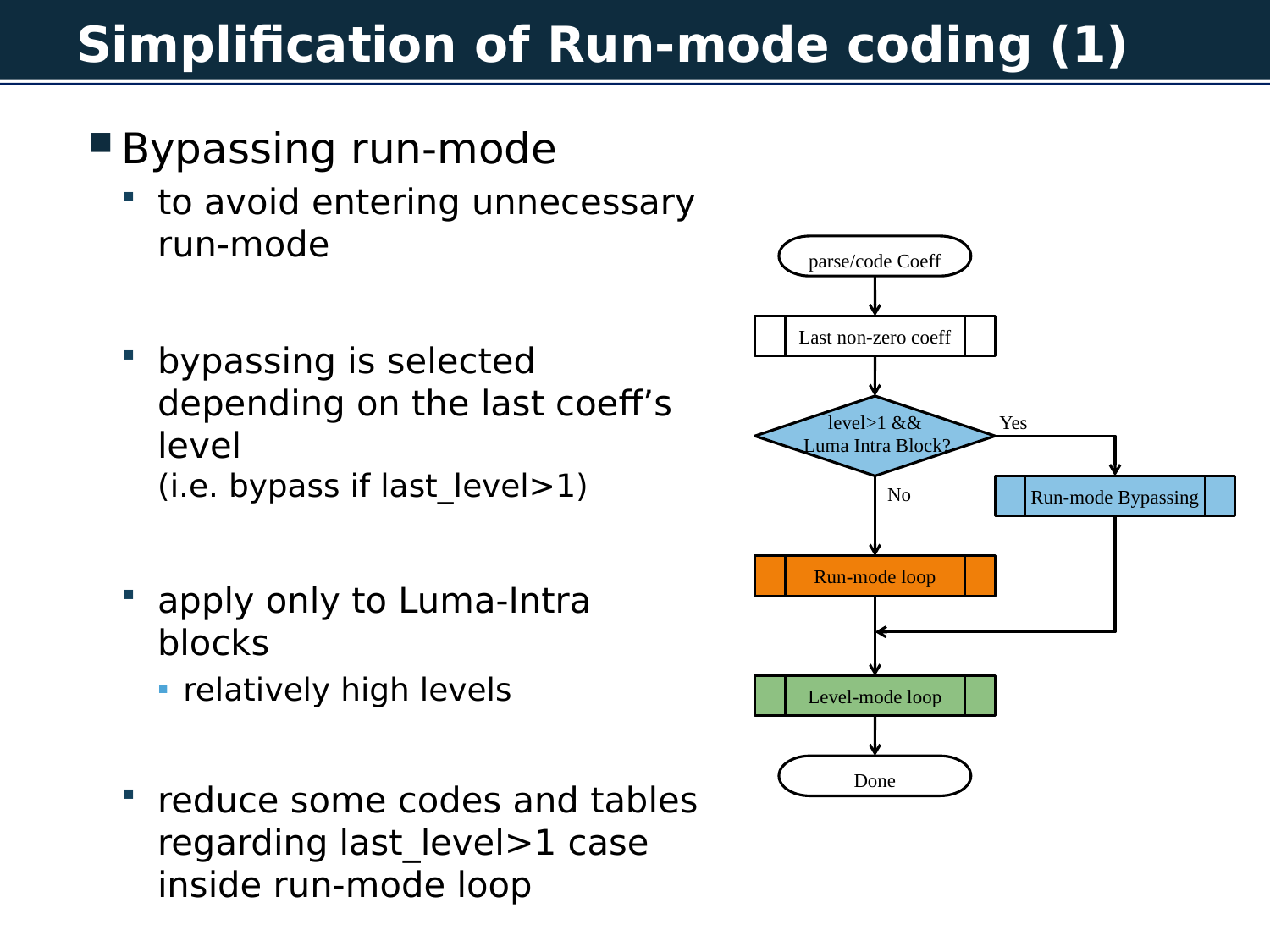

# Simplification of Run-mode coding (1)
Bypassing run-mode
to avoid entering unnecessary run-mode

bypassing is selected depending on the last coeff’s level
(i.e. bypass if last_level>1)

apply only to Luma-Intra blocks
relatively high levels

reduce some codes and tables regarding last_level>1 case inside run-mode loop
parse/code Coeff
Last non-zero coeff
level>1 &&
 Luma Intra Block?

Yes
No
Run-mode Bypassing
Run-mode loop

Level-mode loop
Done